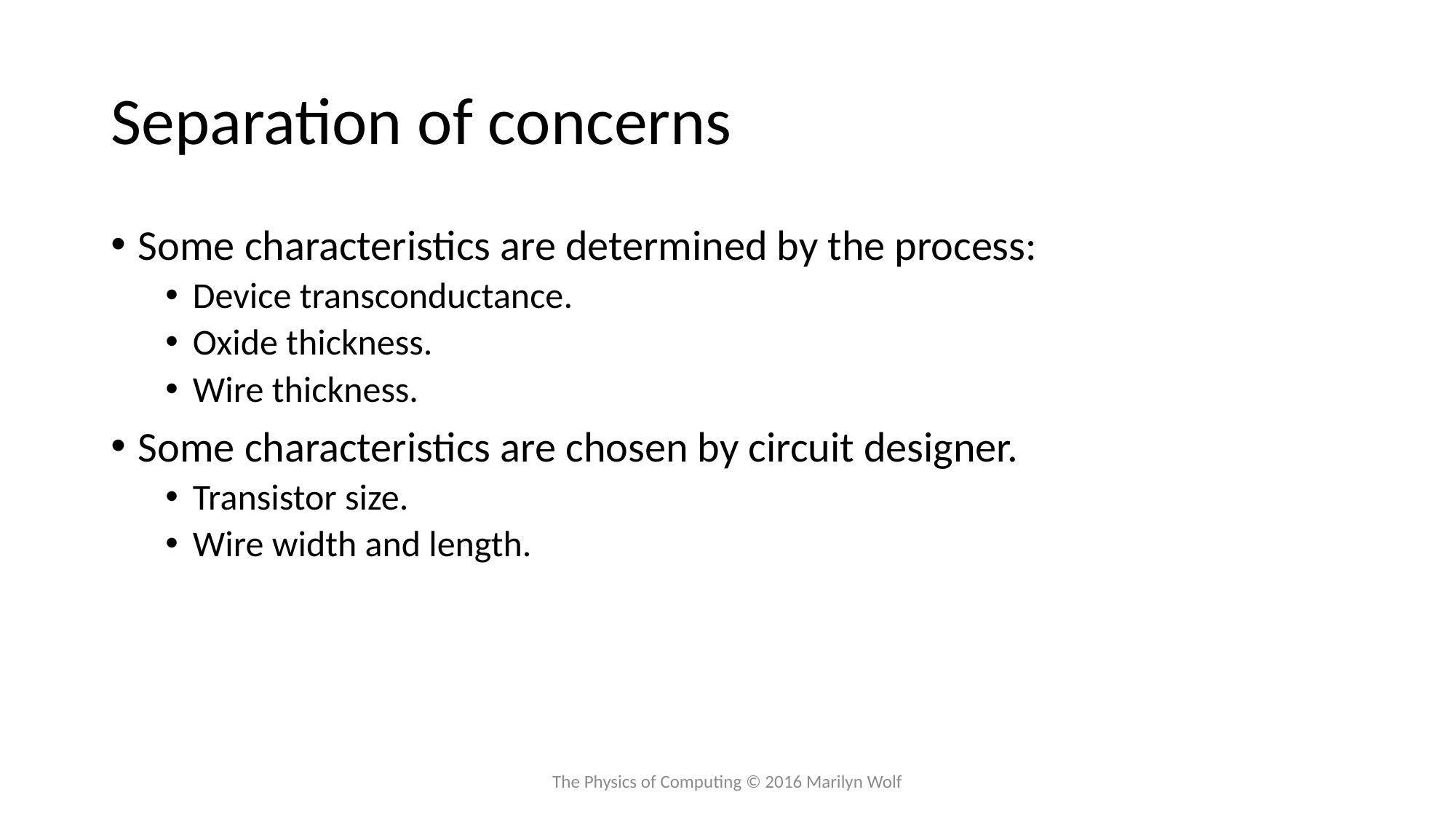

# Separation of concerns
Some characteristics are determined by the process:
Device transconductance.
Oxide thickness.
Wire thickness.
Some characteristics are chosen by circuit designer.
Transistor size.
Wire width and length.
The Physics of Computing © 2016 Marilyn Wolf